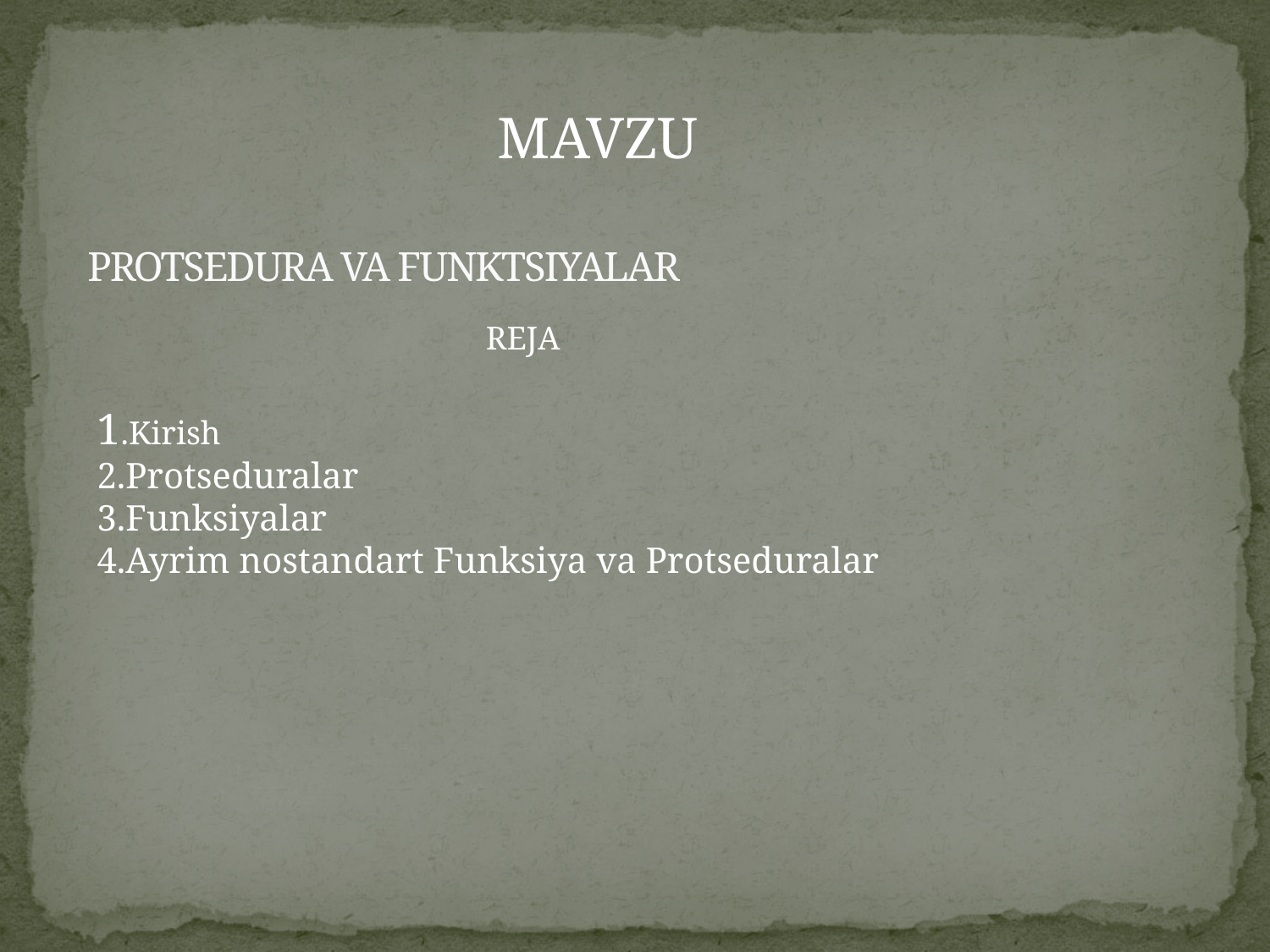

MAVZU
# PROTSEDURA VA FUNKTSIYALAR
REJA
1.Kirish
2.Protseduralar
3.Funksiyalar
4.Ayrim nostandart Funksiya va Protseduralar